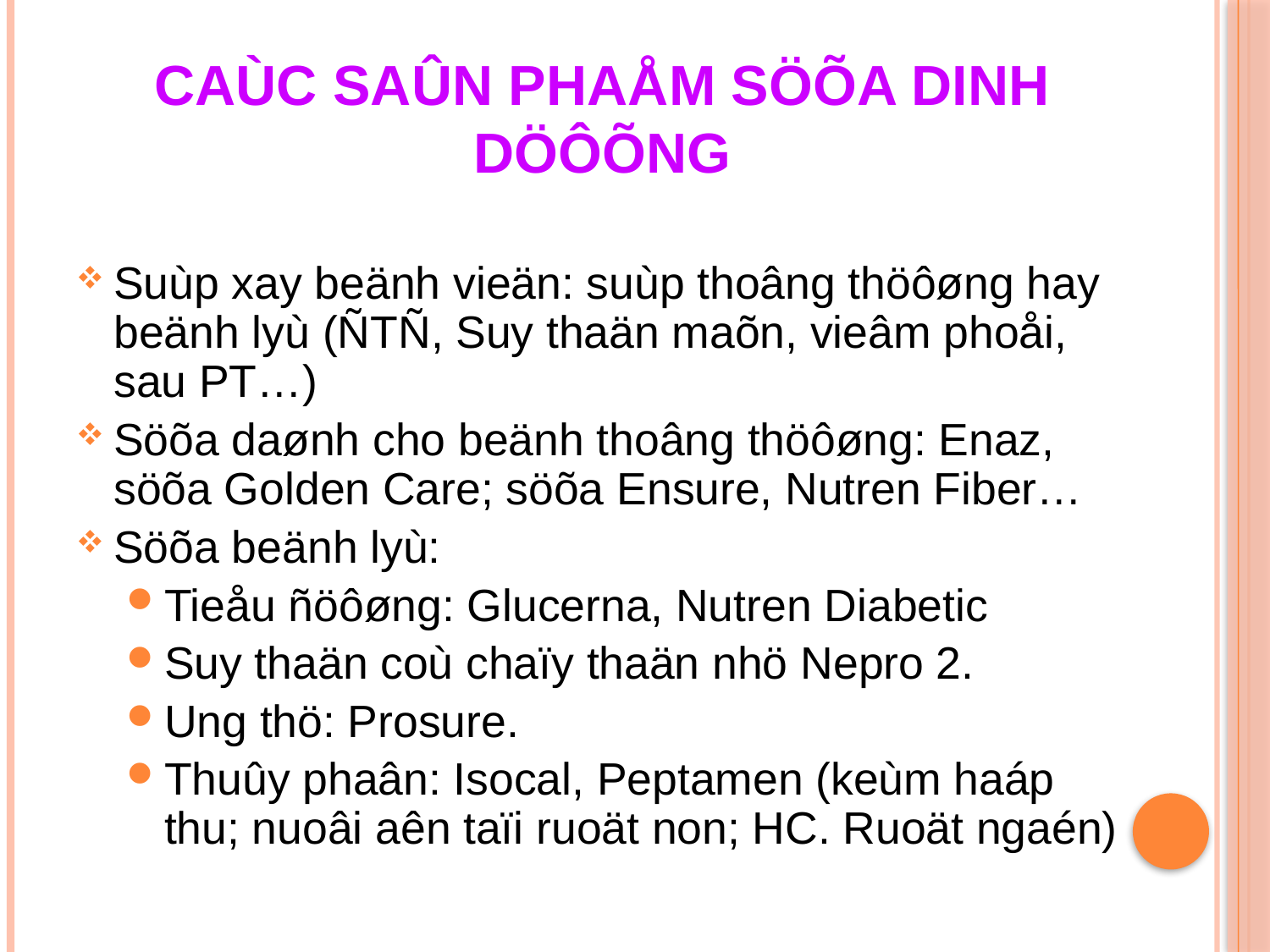

# Caùc saûn phaåm söõa dinh döôõng
Suùp xay beänh vieän: suùp thoâng thöôøng hay beänh lyù (ÑTÑ, Suy thaän maõn, vieâm phoåi, sau PT…)
Söõa daønh cho beänh thoâng thöôøng: Enaz, söõa Golden Care; söõa Ensure, Nutren Fiber…
Söõa beänh lyù:
Tieåu ñöôøng: Glucerna, Nutren Diabetic
Suy thaän coù chaïy thaän nhö Nepro 2.
Ung thö: Prosure.
Thuûy phaân: Isocal, Peptamen (keùm haáp thu; nuoâi aên taïi ruoät non; HC. Ruoät ngaén)